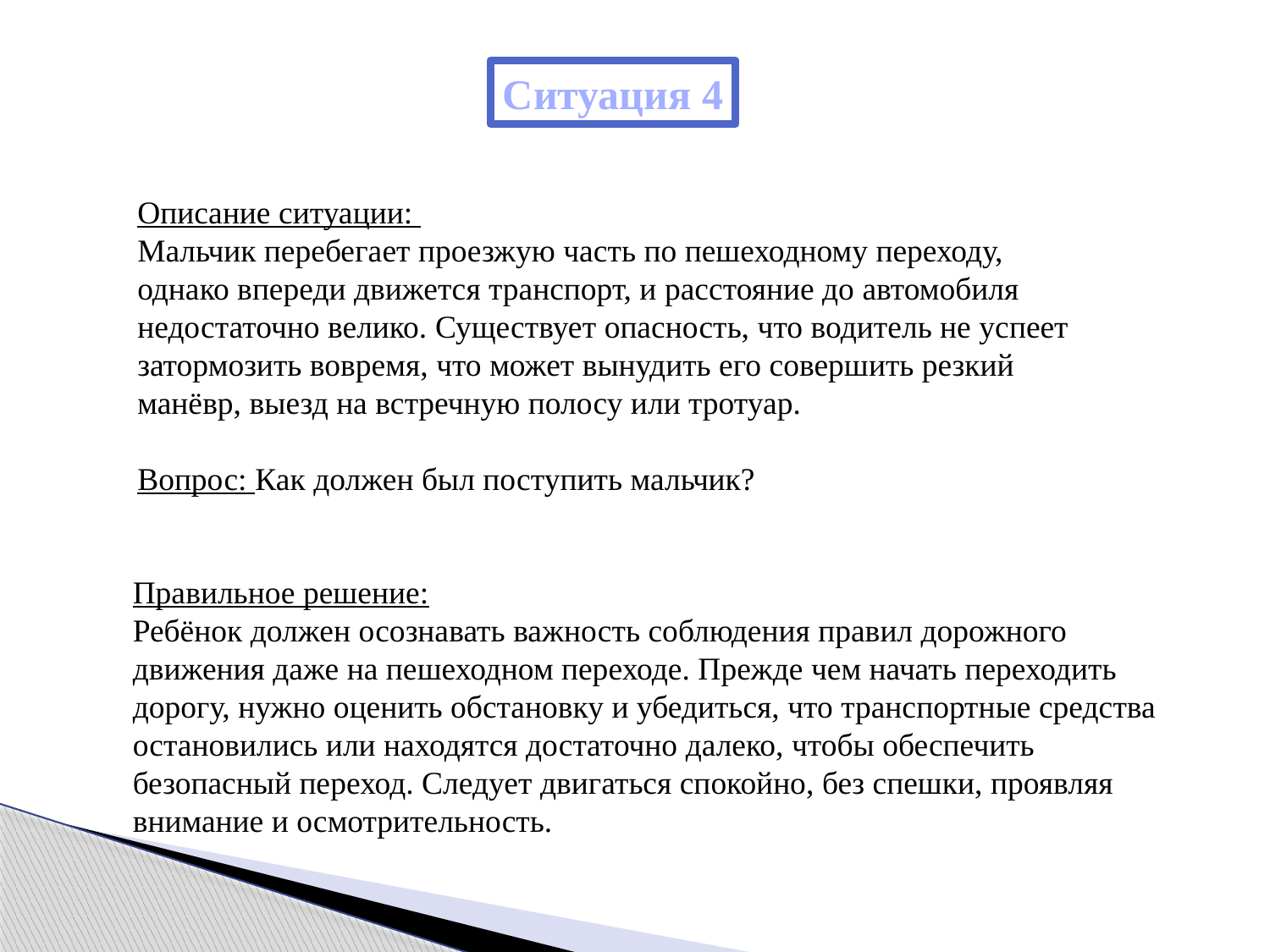

Ситуация 4
Описание ситуации:
Мальчик перебегает проезжую часть по пешеходному переходу, однако впереди движется транспорт, и расстояние до автомобиля недостаточно велико. Существует опасность, что водитель не успеет затормозить вовремя, что может вынудить его совершить резкий манёвр, выезд на встречную полосу или тротуар.

Вопрос: Как должен был поступить мальчик?
Правильное решение:
Ребёнок должен осознавать важность соблюдения правил дорожного движения даже на пешеходном переходе. Прежде чем начать переходить дорогу, нужно оценить обстановку и убедиться, что транспортные средства остановились или находятся достаточно далеко, чтобы обеспечить безопасный переход. Следует двигаться спокойно, без спешки, проявляя внимание и осмотрительность.